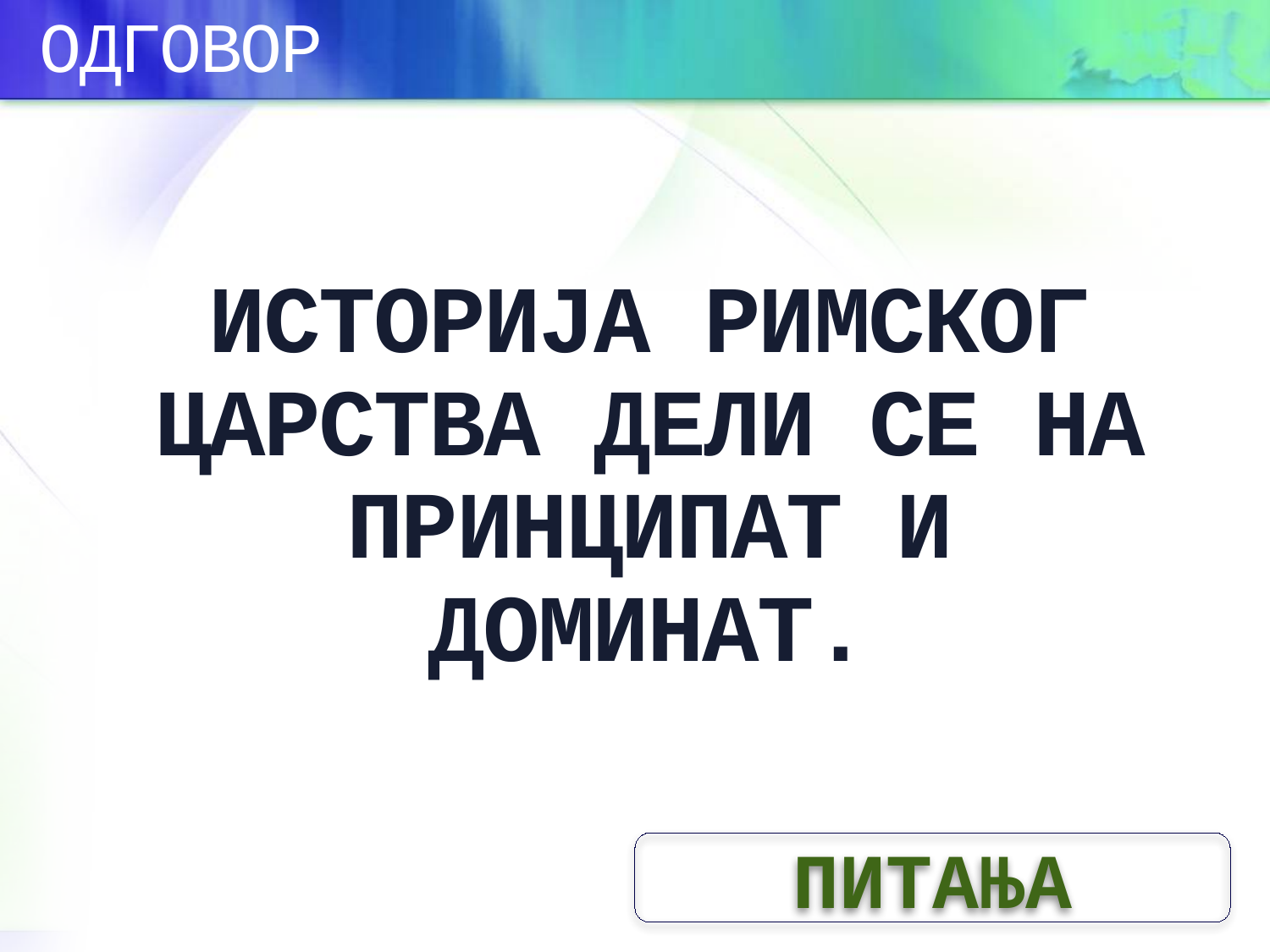

ОДГОВОР
ИСТОРИЈА РИМСКОГ ЦАРСТВА ДЕЛИ СЕ НА ПРИНЦИПАТ И ДОМИНАТ.
ПИТАЊА